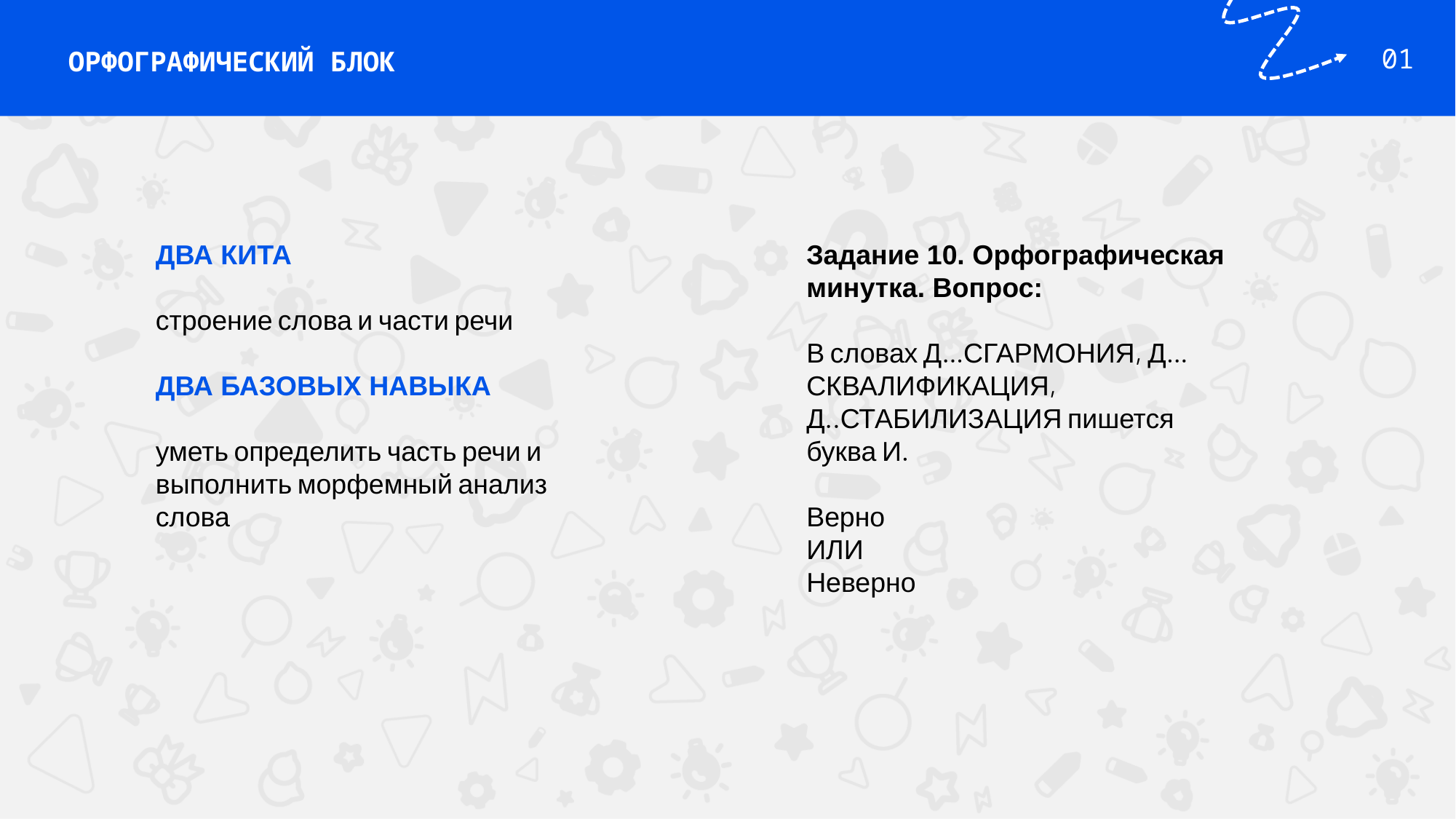

01
ОРФОГРАФИЧЕСКИЙ БЛОК
ДВА КИТА

строение слова и части речи

ДВА БАЗОВЫХ НАВЫКА

уметь определить часть речи и выполнить морфемный анализ слова
Задание 10. Орфографическая минутка. Вопрос:

В словах Д…СГАРМОНИЯ, Д…СКВАЛИФИКАЦИЯ, Д..СТАБИЛИЗАЦИЯ пишется буква И.

Верно
ИЛИ
Неверно